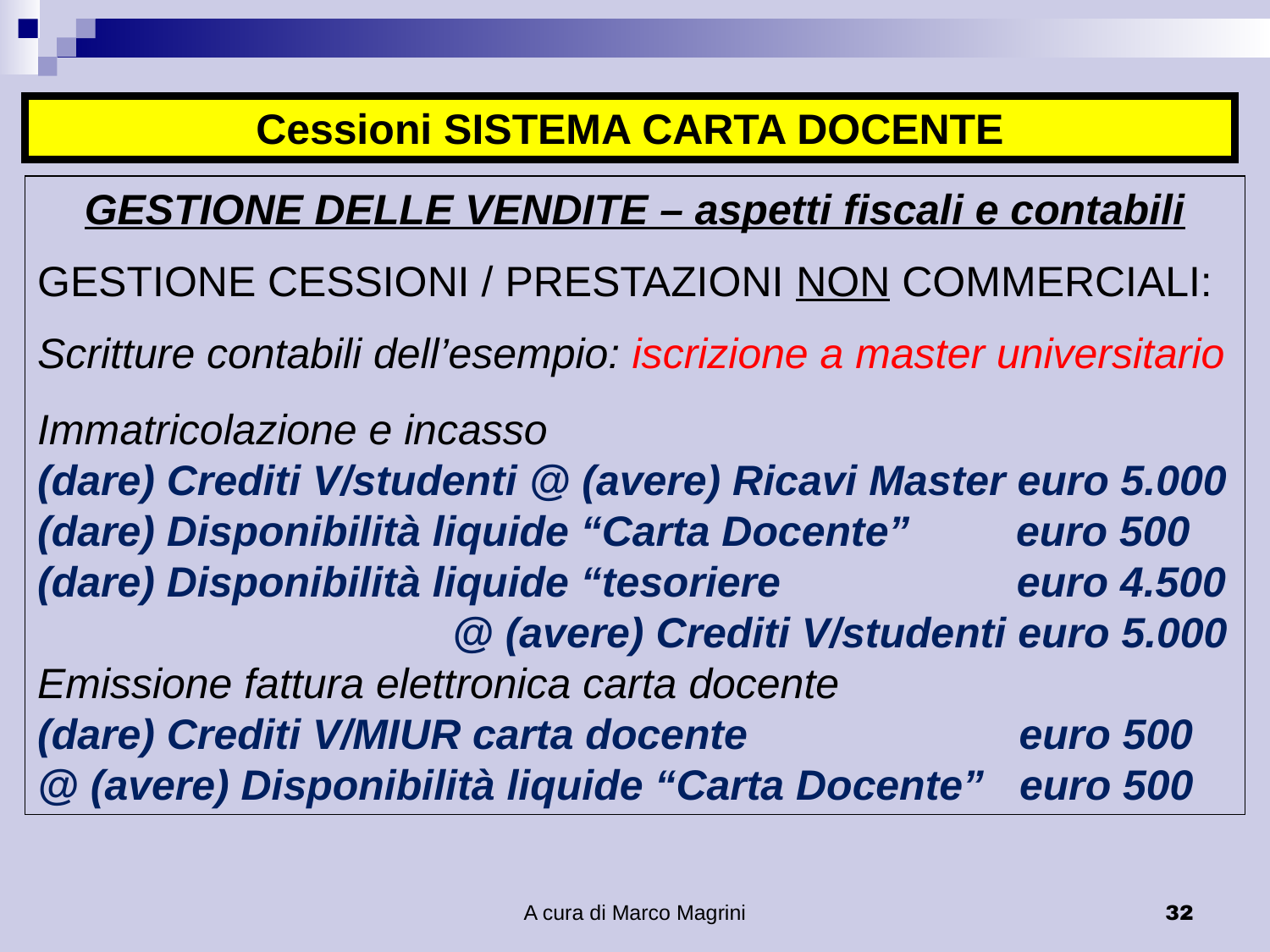

Cessioni SISTEMA CARTA DOCENTE
GESTIONE DELLE VENDITE – aspetti fiscali e contabili

GESTIONE CESSIONI / PRESTAZIONI NON COMMERCIALI:

Scritture contabili dell’esempio: iscrizione a master universitario

Immatricolazione e incasso
(dare) Crediti V/studenti @ (avere) Ricavi Master euro 5.000
(dare) Disponibilità liquide “Carta Docente”         euro 500
(dare) Disponibilità liquide “tesoriere                    euro 4.500
                                   @ (avere) Crediti V/studenti euro 5.000
Emissione fattura elettronica carta docente
(dare) Crediti V/MIUR carta docente                       euro 500
@ (avere) Disponibilità liquide “Carta Docente”   euro 500

A cura di Marco Magrini
32